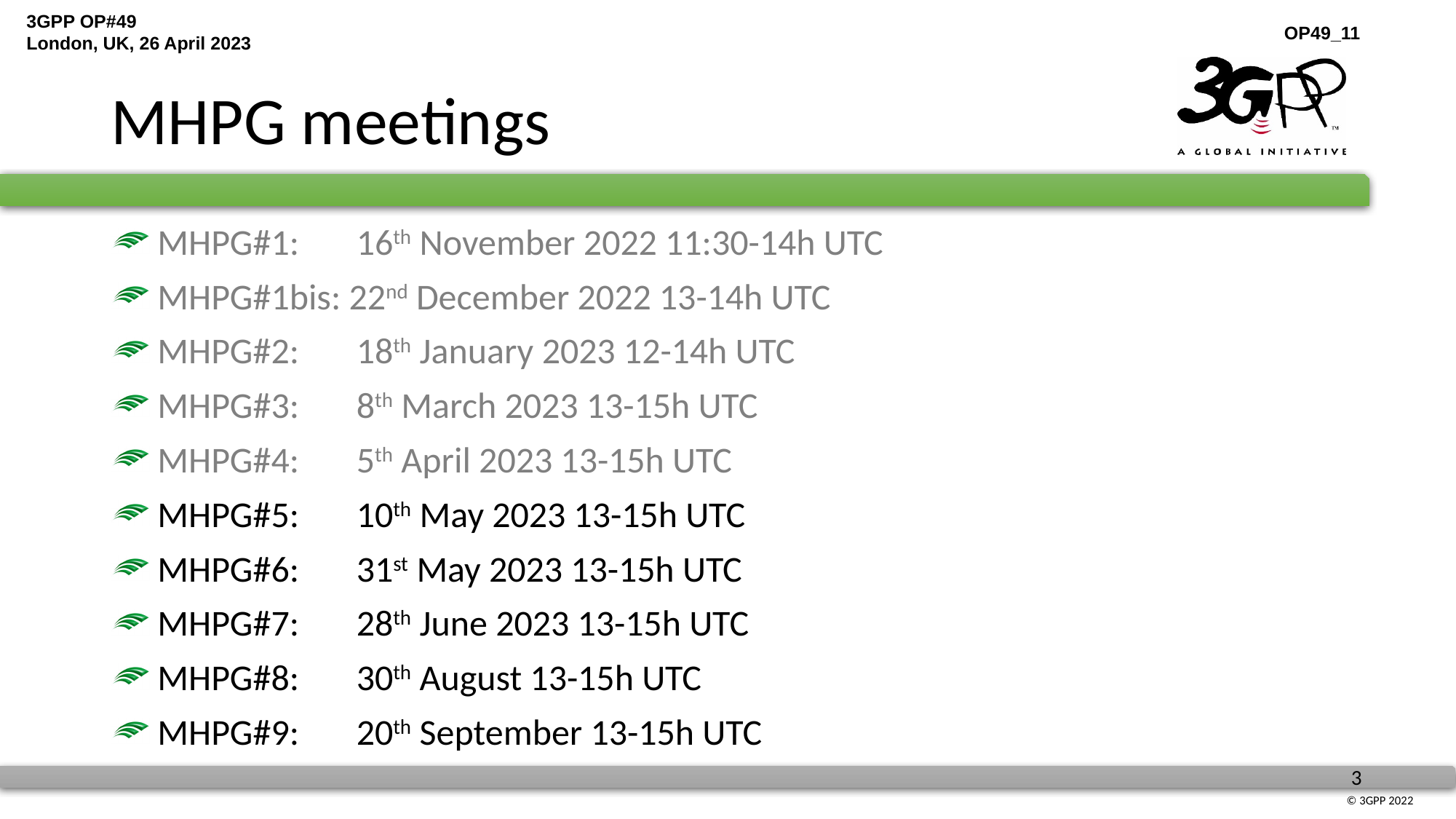

# MHPG meetings
 MHPG#1: 	16th November 2022 11:30-14h UTC
 MHPG#1bis: 22nd December 2022 13-14h UTC
 MHPG#2:	18th January 2023 12-14h UTC
 MHPG#3:	8th March 2023 13-15h UTC
 MHPG#4:	5th April 2023 13-15h UTC
 MHPG#5:	10th May 2023 13-15h UTC
 MHPG#6:	31st May 2023 13-15h UTC
 MHPG#7:	28th June 2023 13-15h UTC
 MHPG#8:	30th August 13-15h UTC
 MHPG#9: 	20th September 13-15h UTC